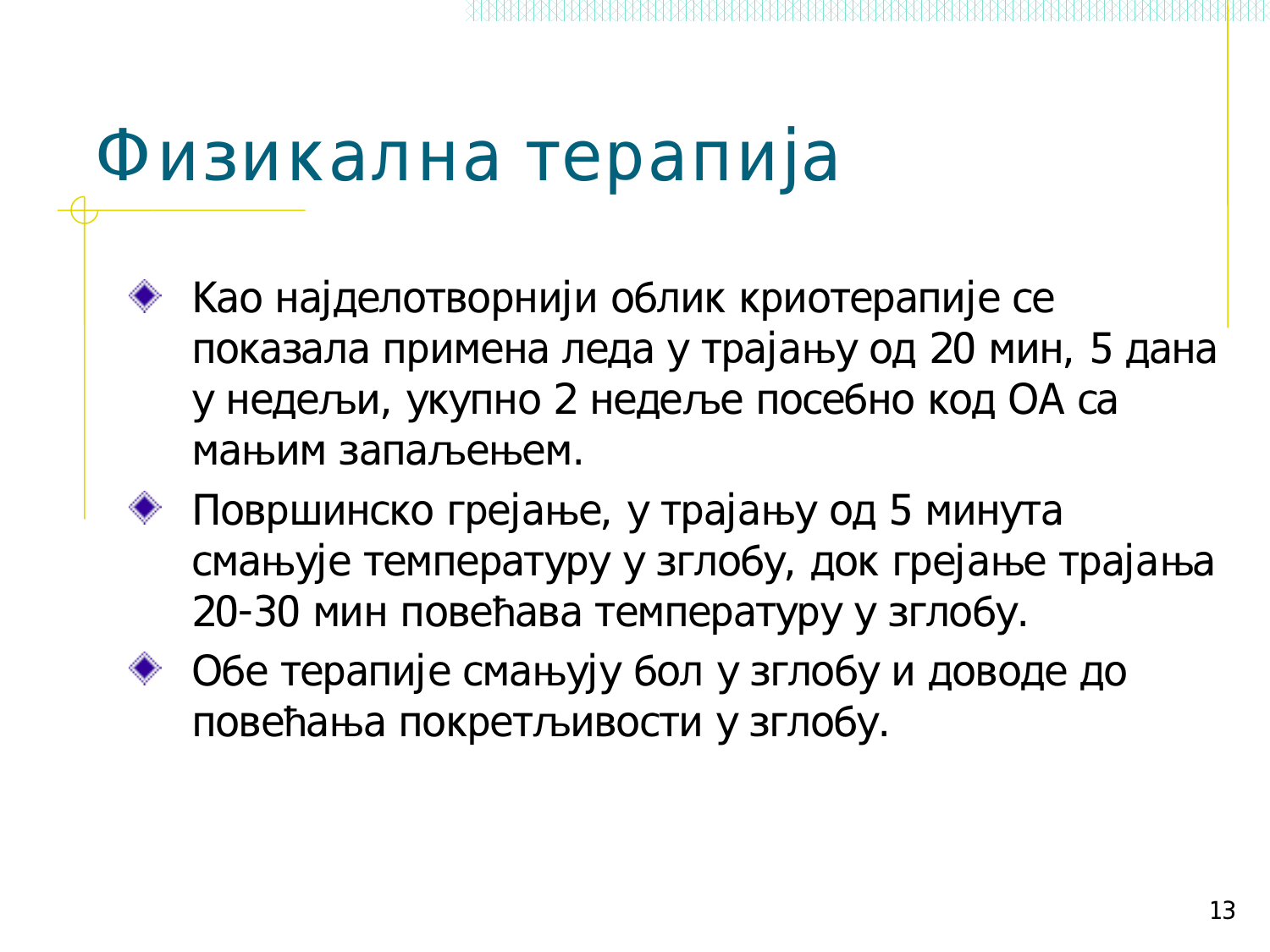

# Физикална терапија
Као најделотворнији облик криотерапије се показала примена леда у трајању од 20 мин, 5 дана у недељи, укупно 2 недеље посебно код ОА са мањим запаљењем.
Површинско грејање, у трајању од 5 минута смањује температуру у зглобу, док грејање трајања 20-30 мин повећава температуру у зглобу.
Обе терапије смањују бол у зглобу и доводе до повећања покретљивости у зглобу.
13